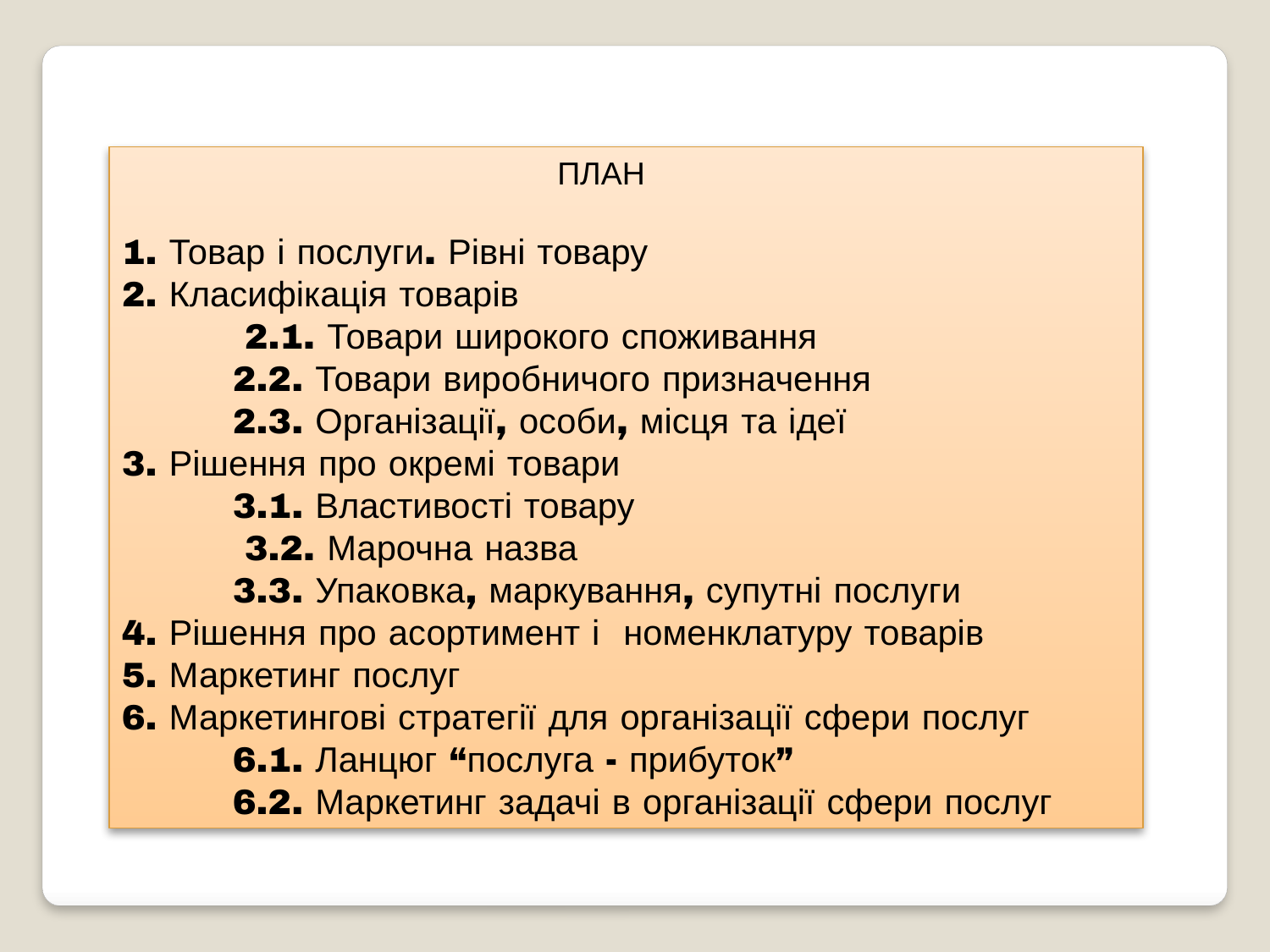

ПЛАН

1. Товар і послуги. Рівні товару
2. Класифікація товарів
     2.1. Товари широкого споживання
    2.2. Товари виробничого призначення
    2.3. Організації, особи, місця та ідеї
3. Рішення про окремі товари
    3.1. Властивості товару
     3.2. Марочна назва
    3.3. Упаковка, маркування, супутні послуги
4. Рішення про асортимент і  номенклатуру товарів
5. Маркетинг послуг
6. Маркетингові стратегії для організації сфери послуг
    6.1. Ланцюг “послуга - прибуток”
    6.2. Маркетинг задачі в організації сфери послуг